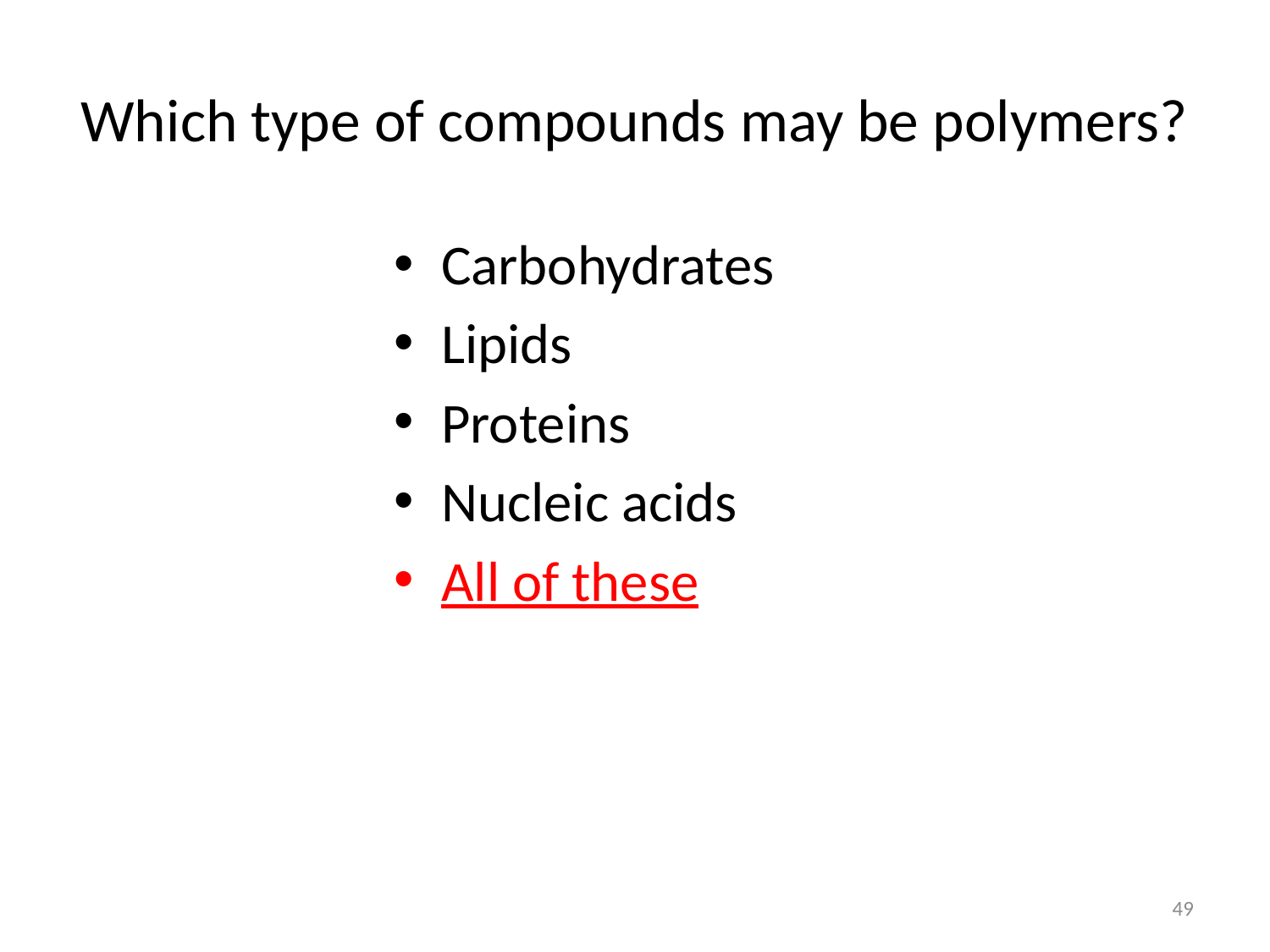

# Which type of compounds may be polymers?
Carbohydrates
Lipids
Proteins
Nucleic acids
All of these
49